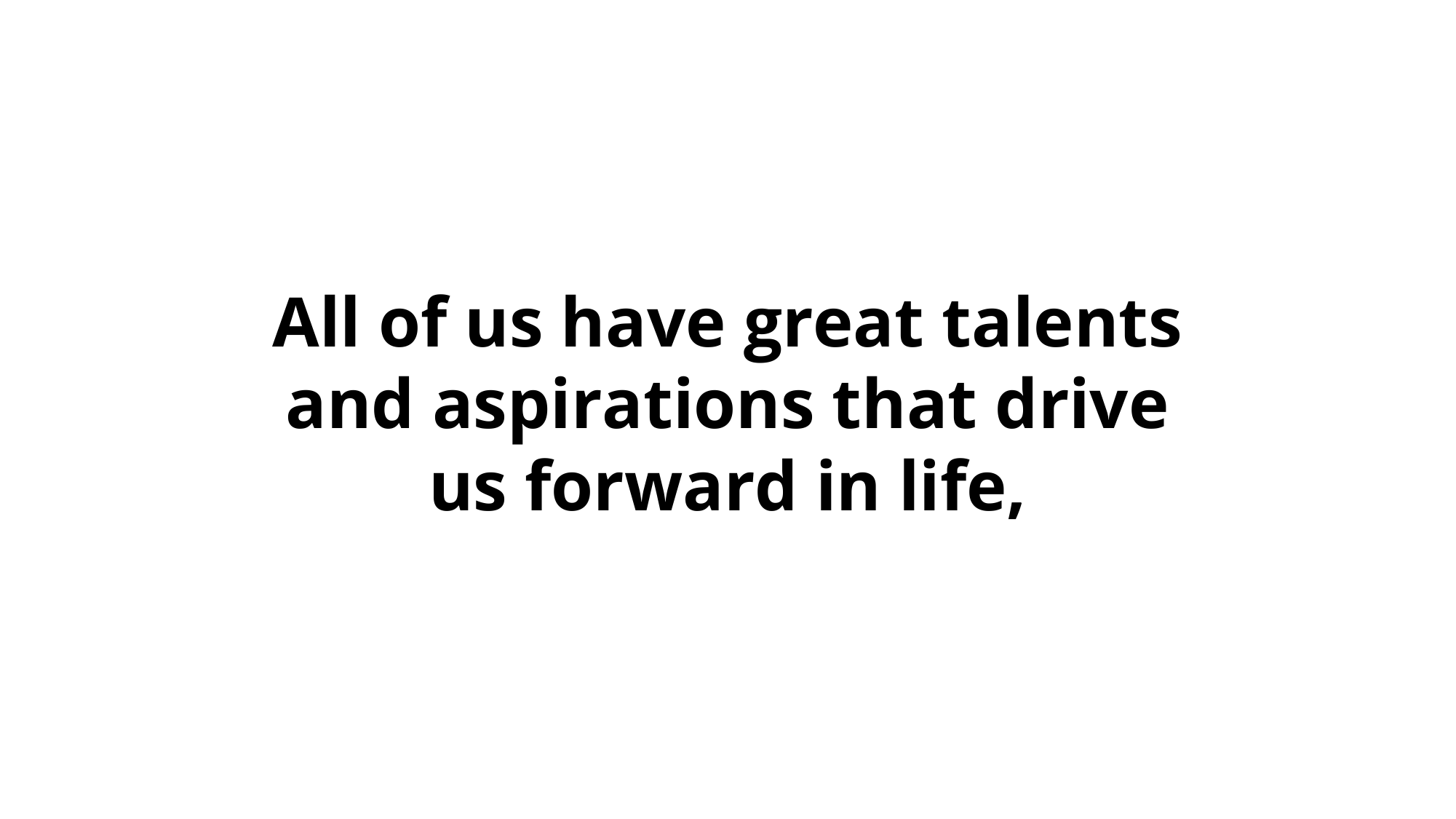

All of us have great talents and aspirations that drive us forward in life,